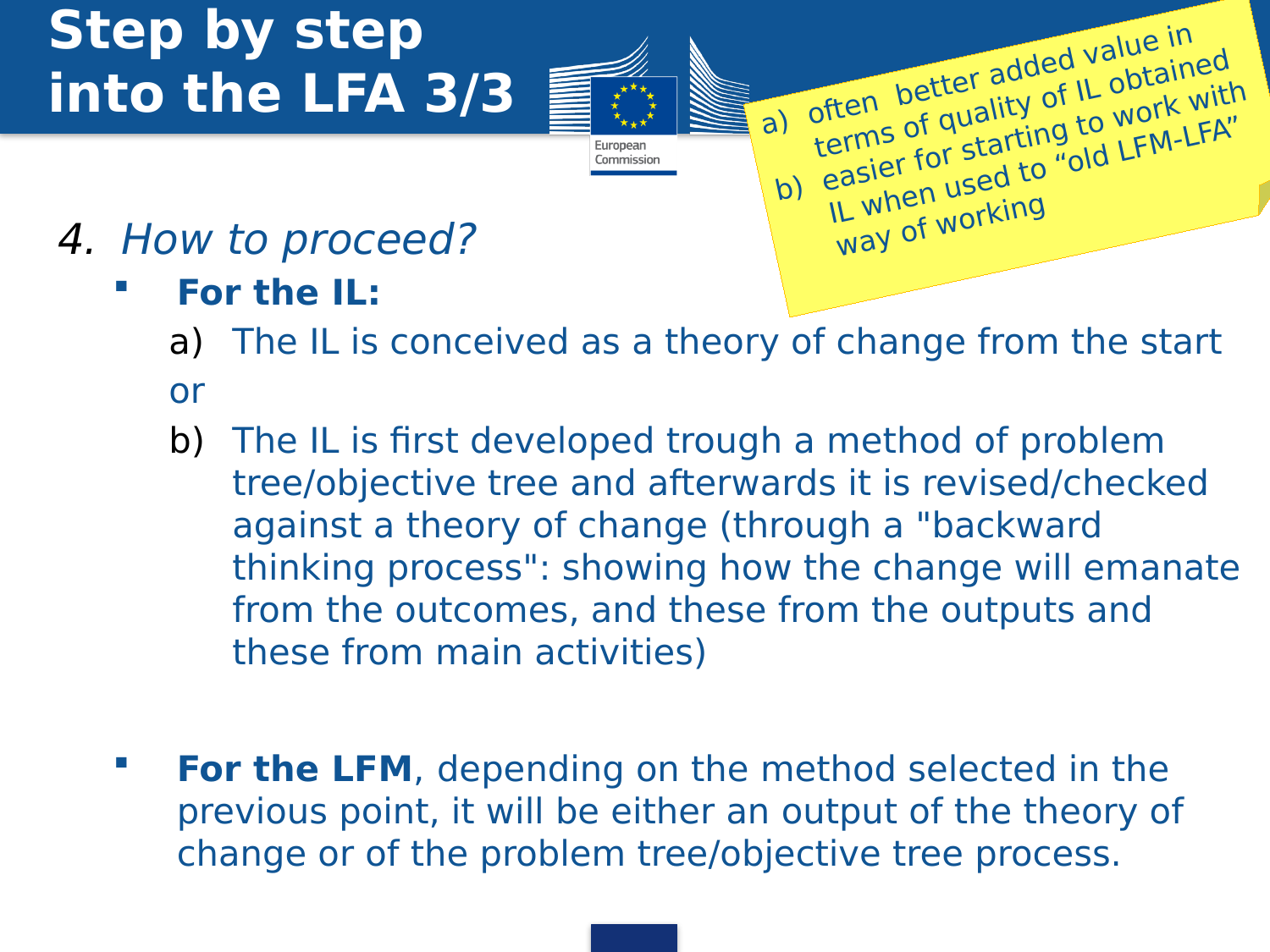

# Step by step into the LFA 3/3
often  better added value in terms of quality of IL obtained
easier for starting to work with IL when used to “old LFM-LFA” way of working

How to proceed?
For the IL:
The IL is conceived as a theory of change from the start
or
The IL is first developed trough a method of problem tree/objective tree and afterwards it is revised/checked against a theory of change (through a "backward thinking process": showing how the change will emanate from the outcomes, and these from the outputs and these from main activities)

For the LFM, depending on the method selected in the previous point, it will be either an output of the theory of change or of the problem tree/objective tree process.